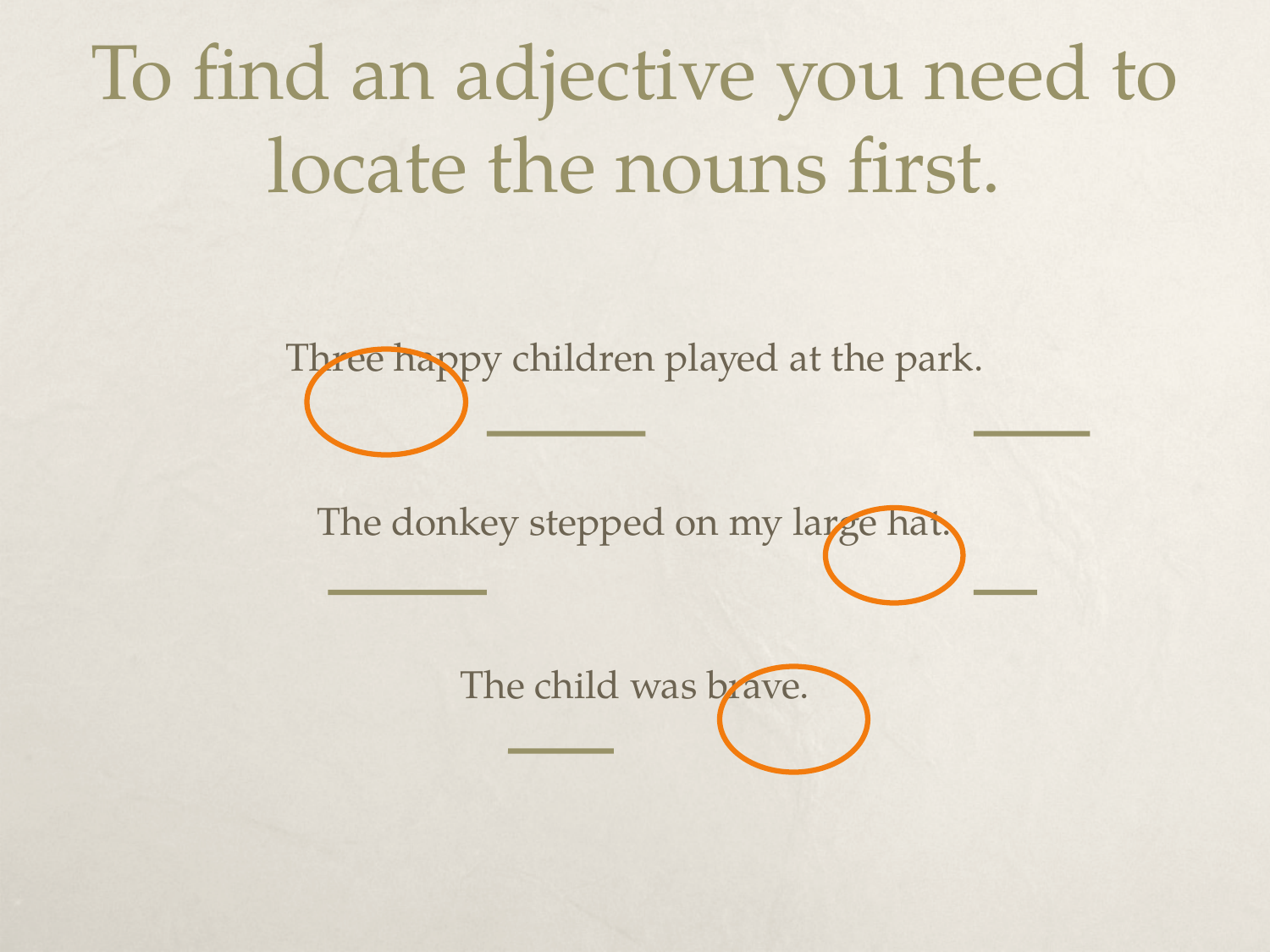

# To find an adjective you need to locate the nouns first.

Three happy children played at the park.

The donkey stepped on my large hat.

The child was brave.